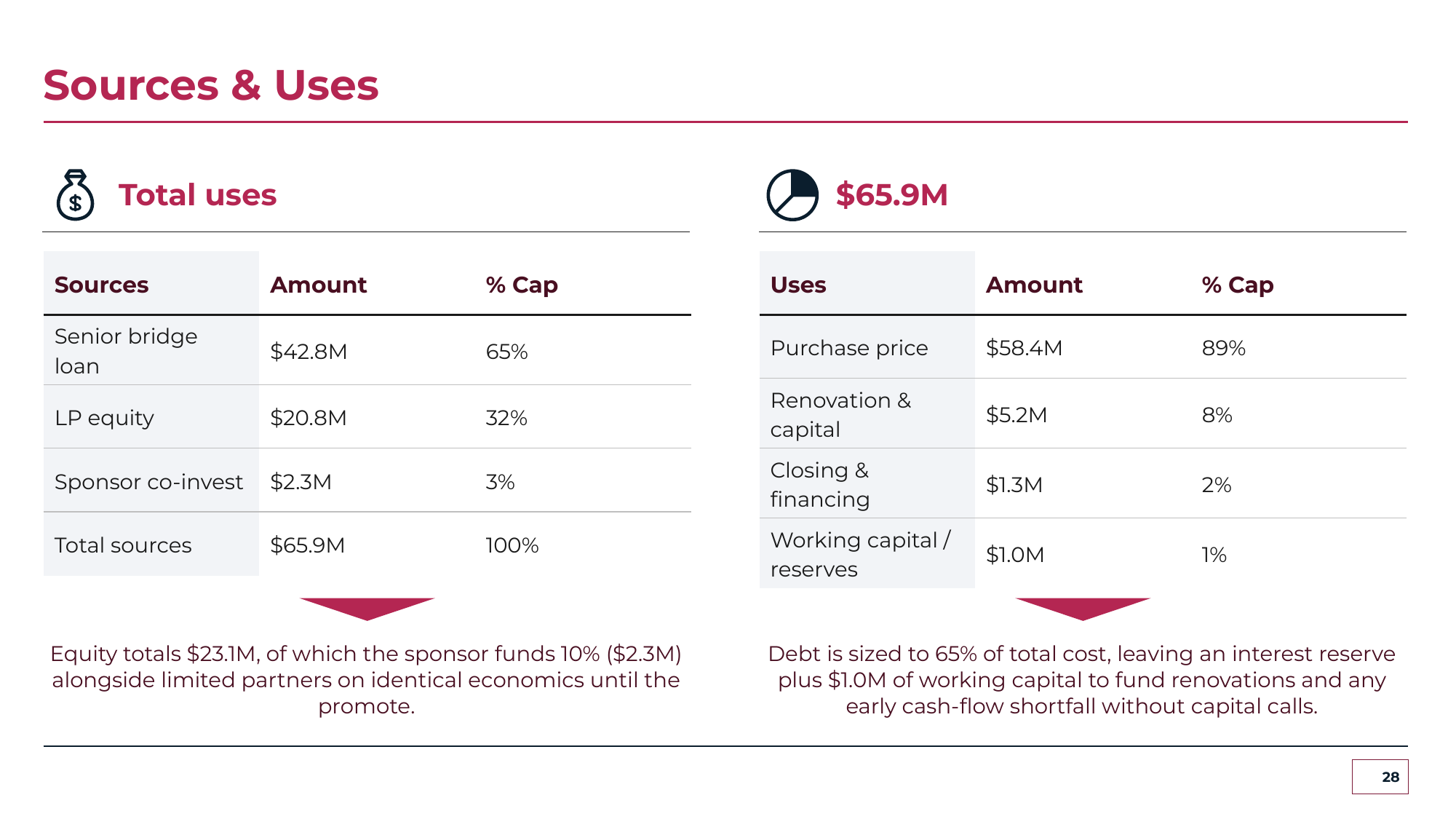

# Sources & Uses

Total uses
$65.9M
| Sources | Amount | % Cap |
| --- | --- | --- |
| Senior bridge loan | $42.8M | 65% |
| LP equity | $20.8M | 32% |
| Sponsor co-invest | $2.3M | 3% |
| Total sources | $65.9M | 100% |
| Uses | Amount | % Cap |
| --- | --- | --- |
| Purchase price | $58.4M | 89% |
| Renovation & capital | $5.2M | 8% |
| Closing & financing | $1.3M | 2% |
| Working capital / reserves | $1.0M | 1% |

Equity totals $23.1M, of which the sponsor funds 10% ($2.3M) alongside limited partners on identical economics until the promote.
Debt is sized to 65% of total cost, leaving an interest reserve plus $1.0M of working capital to fund renovations and any early cash-flow shortfall without capital calls.
28